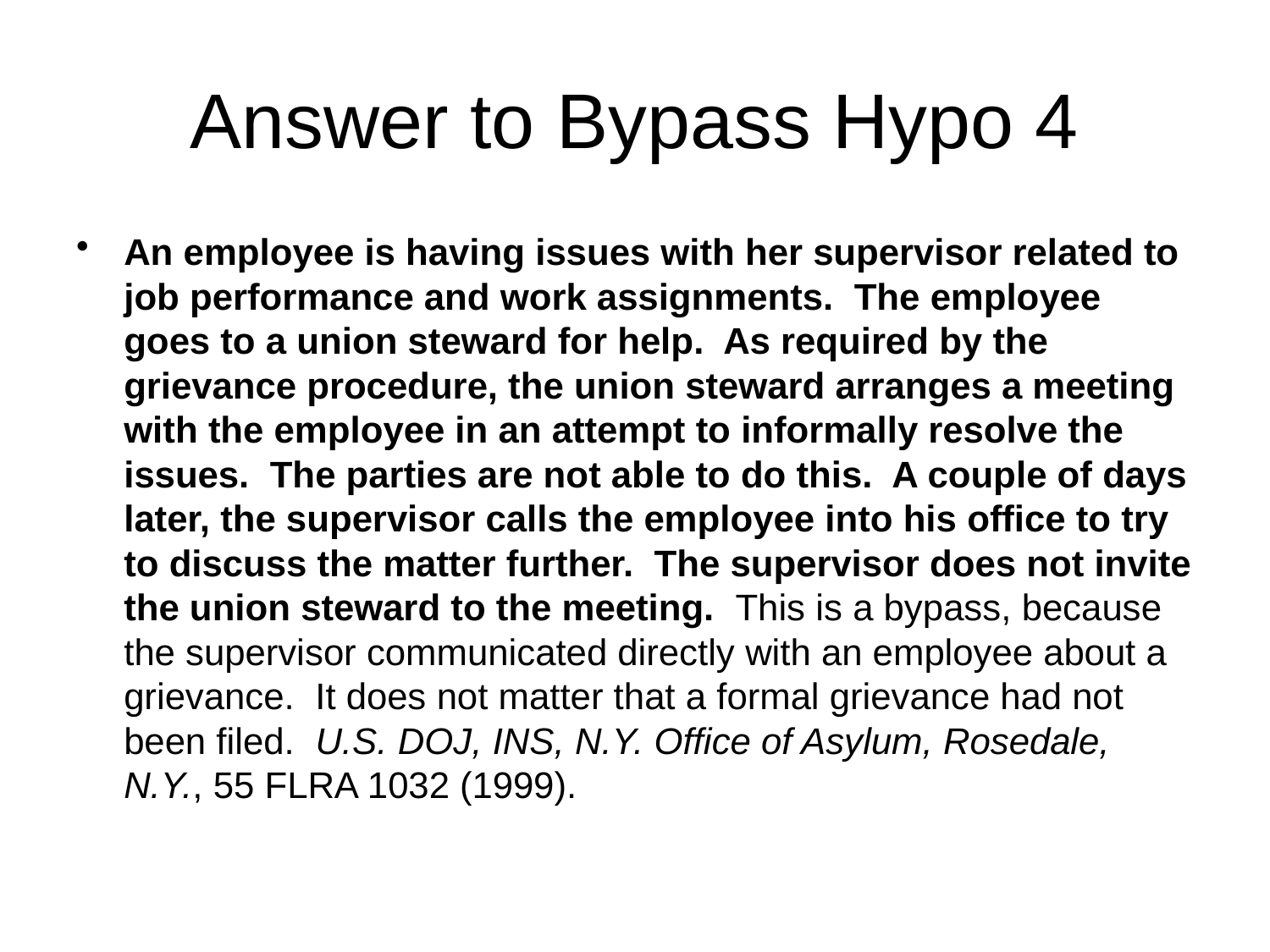

# Answer to Bypass Hypo 4
An employee is having issues with her supervisor related to job performance and work assignments.  The employee goes to a union steward for help.  As required by the grievance procedure, the union steward arranges a meeting with the employee in an attempt to informally resolve the issues.  The parties are not able to do this.  A couple of days later, the supervisor calls the employee into his office to try to discuss the matter further.  The supervisor does not invite the union steward to the meeting.  This is a bypass, because the supervisor communicated directly with an employee about a grievance.  It does not matter that a formal grievance had not been filed.  U.S. DOJ, INS, N.Y. Office of Asylum, Rosedale, N.Y., 55 FLRA 1032 (1999).